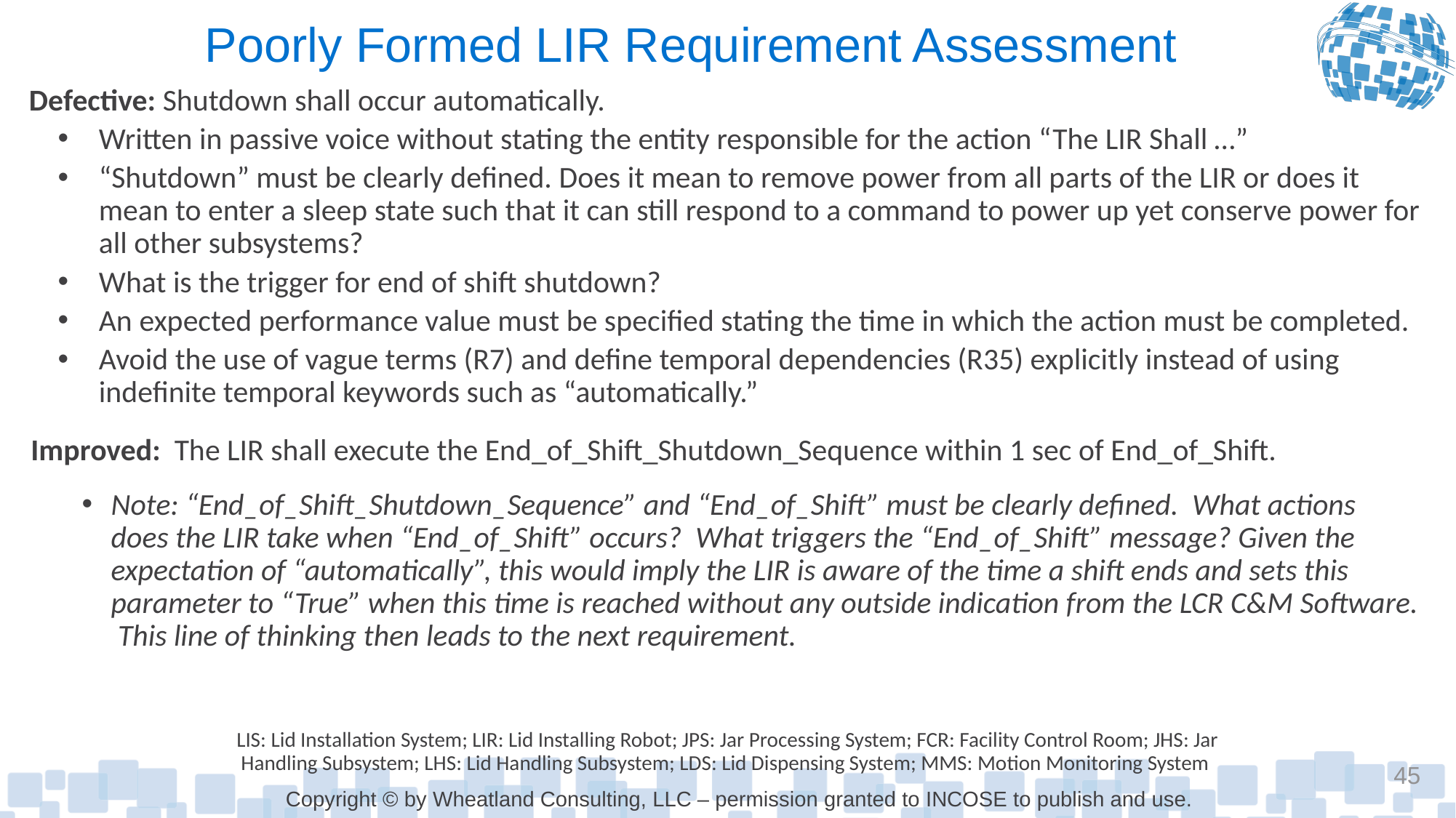

# Poorly Formed LIR Requirement Assessment
Defective: Shutdown shall occur automatically.
Written in passive voice without stating the entity responsible for the action “The LIR Shall …”
“Shutdown” must be clearly defined. Does it mean to remove power from all parts of the LIR or does it mean to enter a sleep state such that it can still respond to a command to power up yet conserve power for all other subsystems?
What is the trigger for end of shift shutdown?
An expected performance value must be specified stating the time in which the action must be completed.
Avoid the use of vague terms (R7) and define temporal dependencies (R35) explicitly instead of using indefinite temporal keywords such as “automatically.”

Improved:  The LIR shall execute the End_of_Shift_Shutdown_Sequence within 1 sec of End_of_Shift.

Note: “End_of_Shift_Shutdown_Sequence” and “End_of_Shift” must be clearly defined.  What actions does the LIR take when “End_of_Shift” occurs?  What triggers the “End_of_Shift” message? Given the expectation of “automatically”, this would imply the LIR is aware of the time a shift ends and sets this parameter to “True” when this time is reached without any outside indication from the LCR C&M Software.  This line of thinking then leads to the next requirement.

LIS: Lid Installation System; LIR: Lid Installing Robot; JPS: Jar Processing System; FCR: Facility Control Room; JHS: Jar Handling Subsystem; LHS: Lid Handling Subsystem; LDS: Lid Dispensing System; MMS: Motion Monitoring System
45
Copyright © by Wheatland Consulting, LLC – permission granted to INCOSE to publish and use.